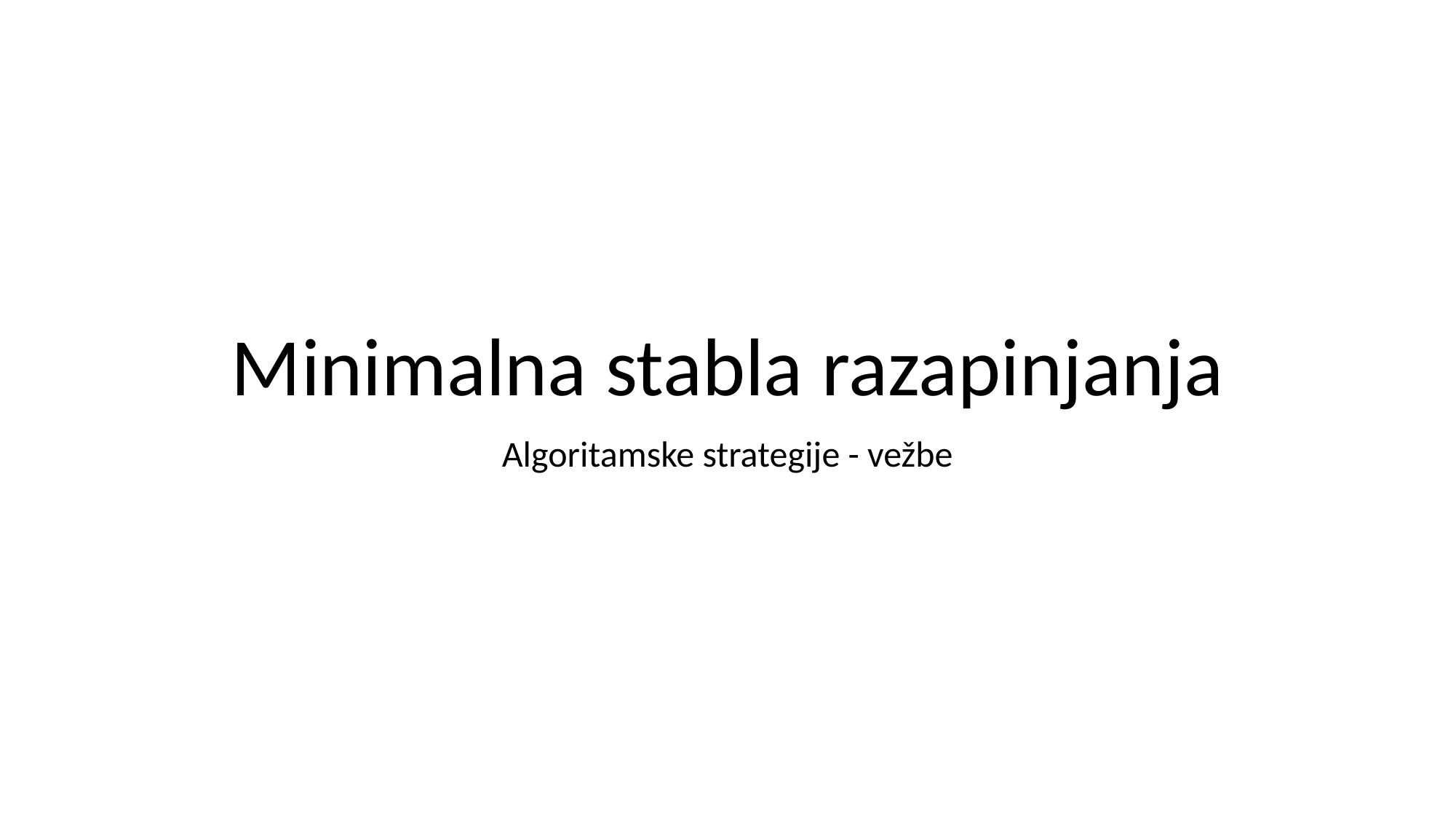

# Minimalna stabla razapinjanja
Algoritamske strategije - vežbe